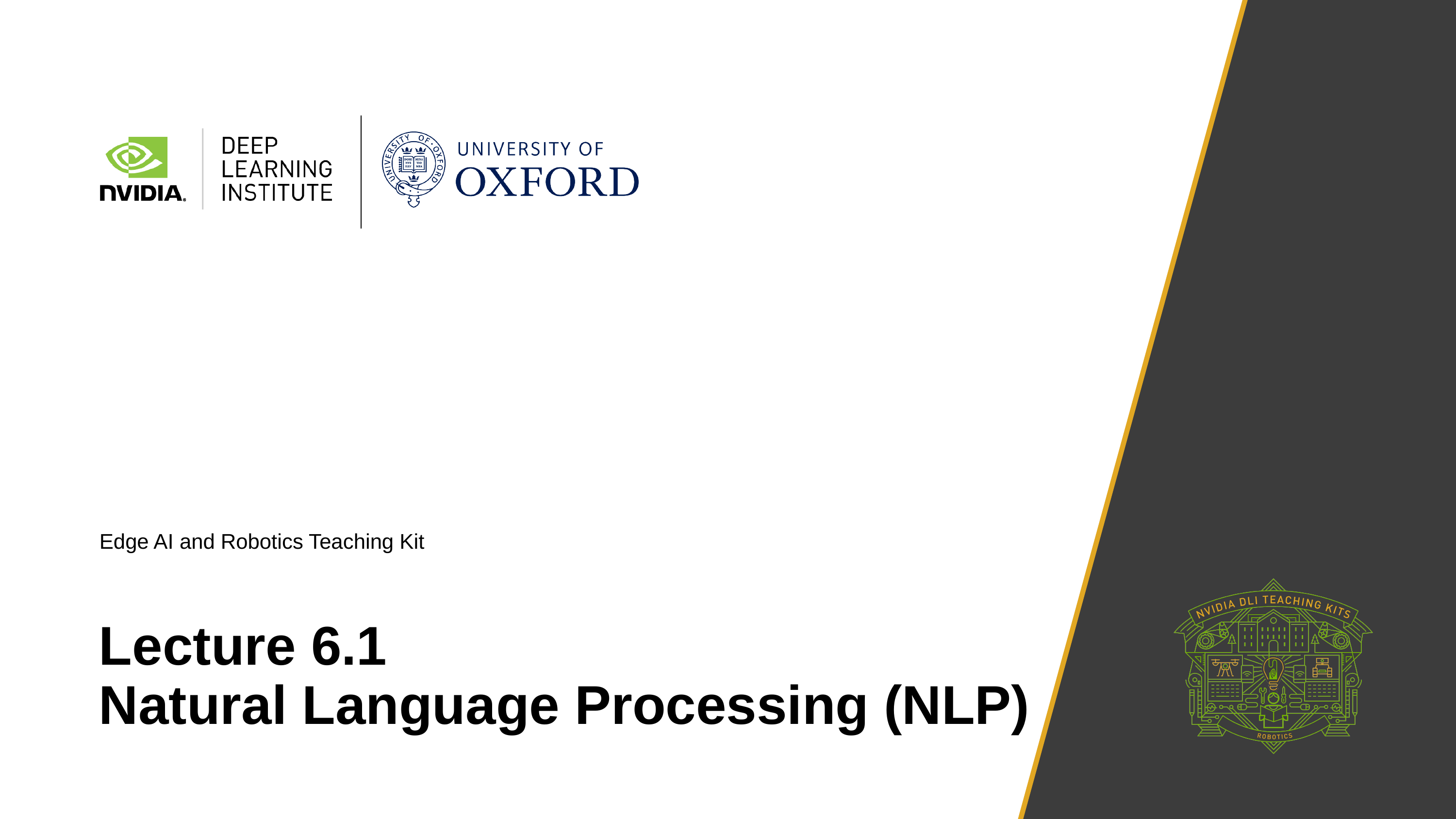

Edge AI and Robotics Teaching Kit
# Lecture 6.1
Natural Language Processing (NLP)